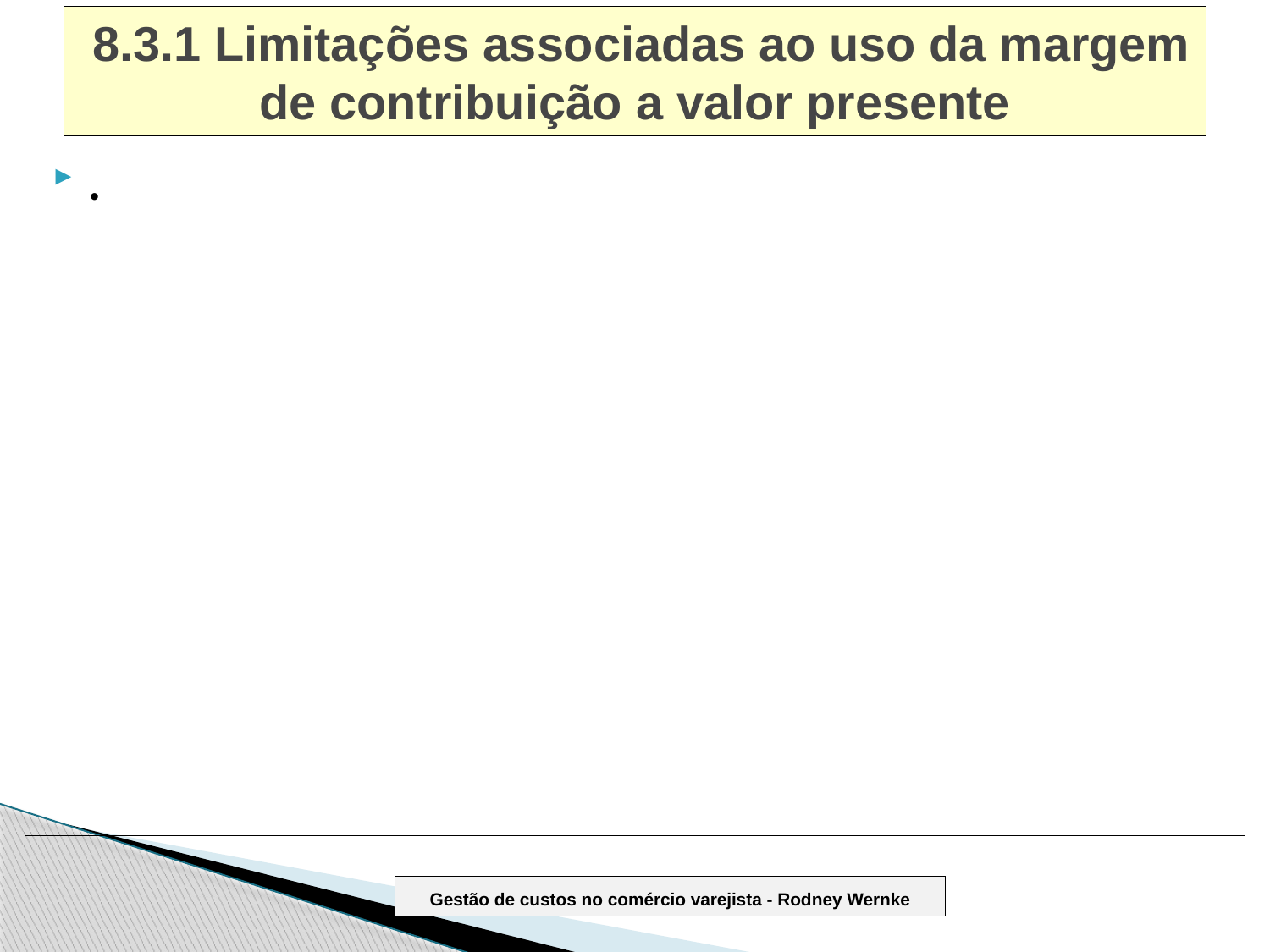

# 8.3.1 Limitações associadas ao uso da margem de contribuição a valor presente
.
Gestão de custos no comércio varejista - Rodney Wernke